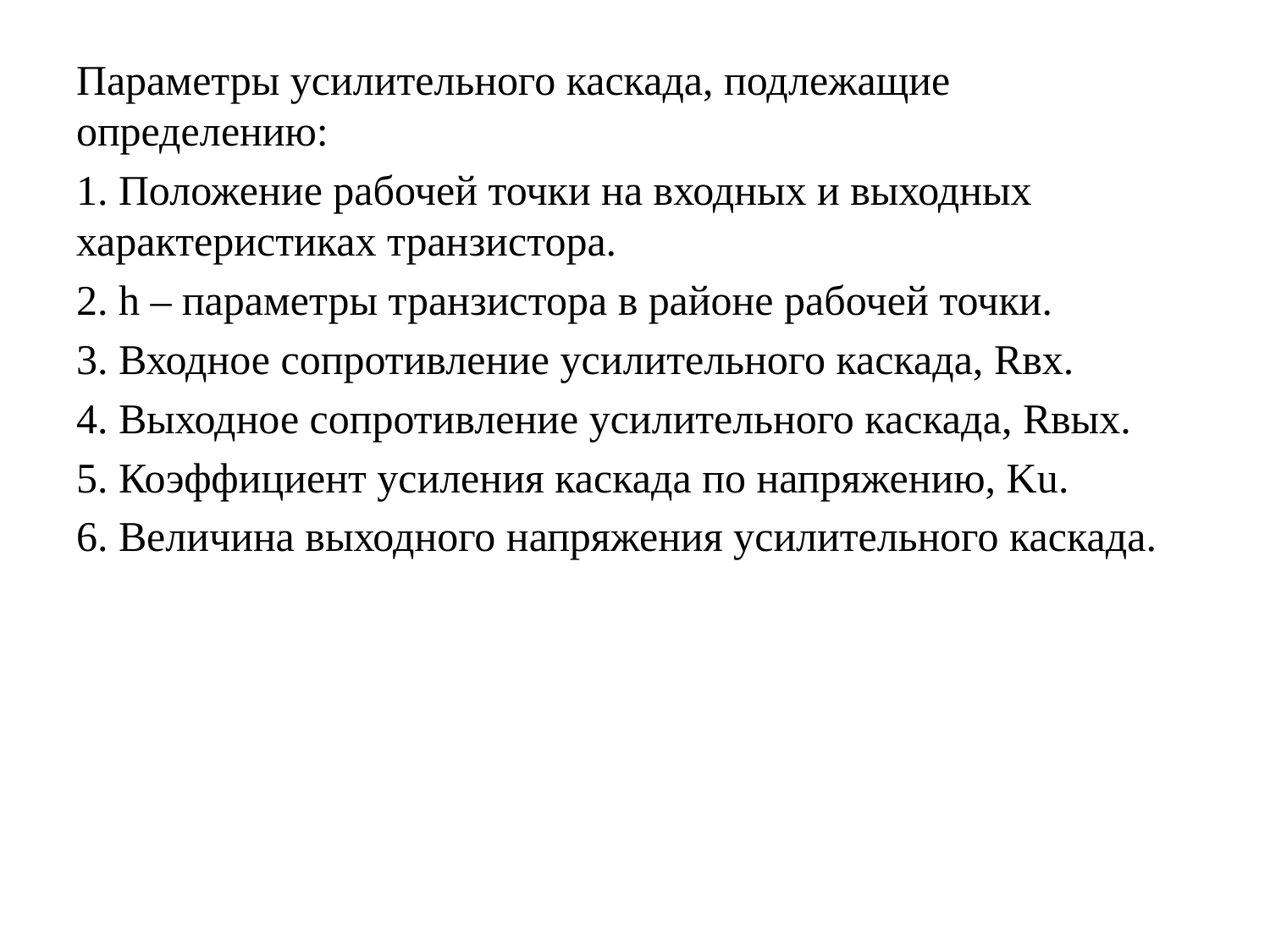

Параметры усилительного каскада, подлежащие определению:
1. Положение рабочей точки на входных и выходных характеристиках транзистора.
2. h – параметры транзистора в районе рабочей точки.
3. Входное сопротивление усилительного каскада, Rвх.
4. Выходное сопротивление усилительного каскада, Rвых.
5. Коэффициент усиления каскада по напряжению, Ku.
6. Величина выходного напряжения усилительного каскада.